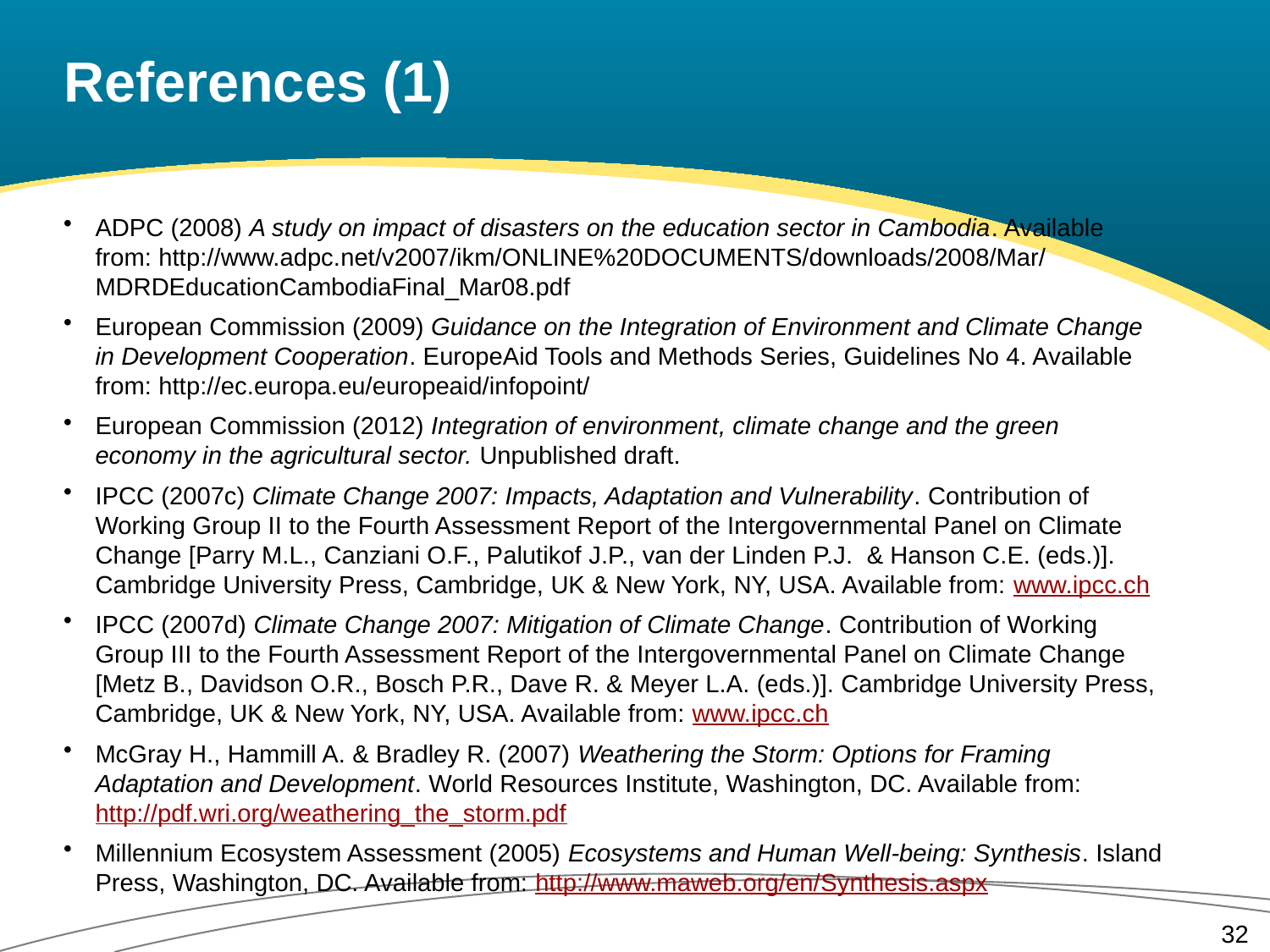

# References (1)
ADPC (2008) A study on impact of disasters on the education sector in Cambodia. Available from: http://www.adpc.net/v2007/ikm/ONLINE%20DOCUMENTS/downloads/2008/Mar/MDRDEducationCambodiaFinal_Mar08.pdf
European Commission (2009) Guidance on the Integration of Environment and Climate Change in Development Cooperation. EuropeAid Tools and Methods Series, Guidelines No 4. Available from: http://ec.europa.eu/europeaid/infopoint/
European Commission (2012) Integration of environment, climate change and the green economy in the agricultural sector. Unpublished draft.
IPCC (2007c) Climate Change 2007: Impacts, Adaptation and Vulnerability. Contribution of Working Group II to the Fourth Assessment Report of the Intergovernmental Panel on Climate Change [Parry M.L., Canziani O.F., Palutikof J.P., van der Linden P.J.  & Hanson C.E. (eds.)]. Cambridge University Press, Cambridge, UK & New York, NY, USA. Available from: www.ipcc.ch
IPCC (2007d) Climate Change 2007: Mitigation of Climate Change. Contribution of Working Group III to the Fourth Assessment Report of the Intergovernmental Panel on Climate Change [Metz B., Davidson O.R., Bosch P.R., Dave R. & Meyer L.A. (eds.)]. Cambridge University Press, Cambridge, UK & New York, NY, USA. Available from: www.ipcc.ch
McGray H., Hammill A. & Bradley R. (2007) Weathering the Storm: Options for Framing Adaptation and Development. World Resources Institute, Washington, DC. Available from: http://pdf.wri.org/weathering_the_storm.pdf
Millennium Ecosystem Assessment (2005) Ecosystems and Human Well-being: Synthesis. Island Press, Washington, DC. Available from: http://www.maweb.org/en/Synthesis.aspx
32